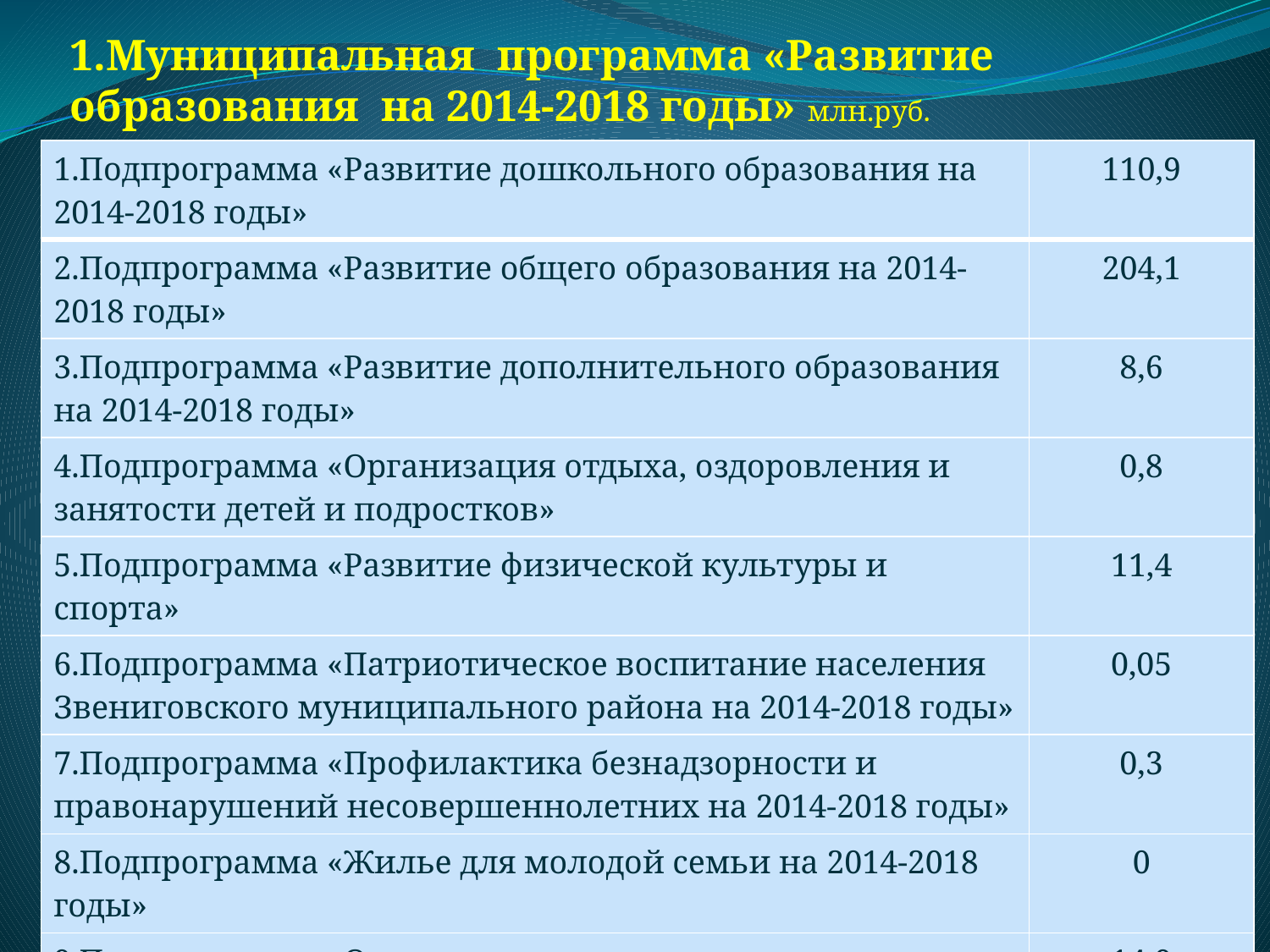

# 1.Муниципальная  программа «Развитие образования  на 2014-2018 годы» млн.руб.
| 1.Подпрограмма «Развитие дошкольного образования на 2014-2018 годы» | 110,9 |
| --- | --- |
| 2.Подпрограмма «Развитие общего образования на 2014-2018 годы» | 204,1 |
| 3.Подпрограмма «Развитие дополнительного образования на 2014-2018 годы» | 8,6 |
| 4.Подпрограмма «Организация отдыха, оздоровления и занятости детей и подростков» | 0,8 |
| 5.Подпрограмма «Развитие физической культуры и спорта» | 11,4 |
| 6.Подпрограмма «Патриотическое воспитание населения Звениговского муниципального района на 2014-2018 годы» | 0,05 |
| 7.Подпрограмма «Профилактика безнадзорности и правонарушений несовершеннолетних на 2014-2018 годы» | 0,3 |
| 8.Подпрограмма «Жилье для молодой семьи на 2014-2018 годы» | 0 |
| 9.Подпрограмма «Опека и попечительство» | 14,9 |
| 10.Обеспечение реализации МП «Развитие образования» | 8,9 |
| Всего | 359,9 |